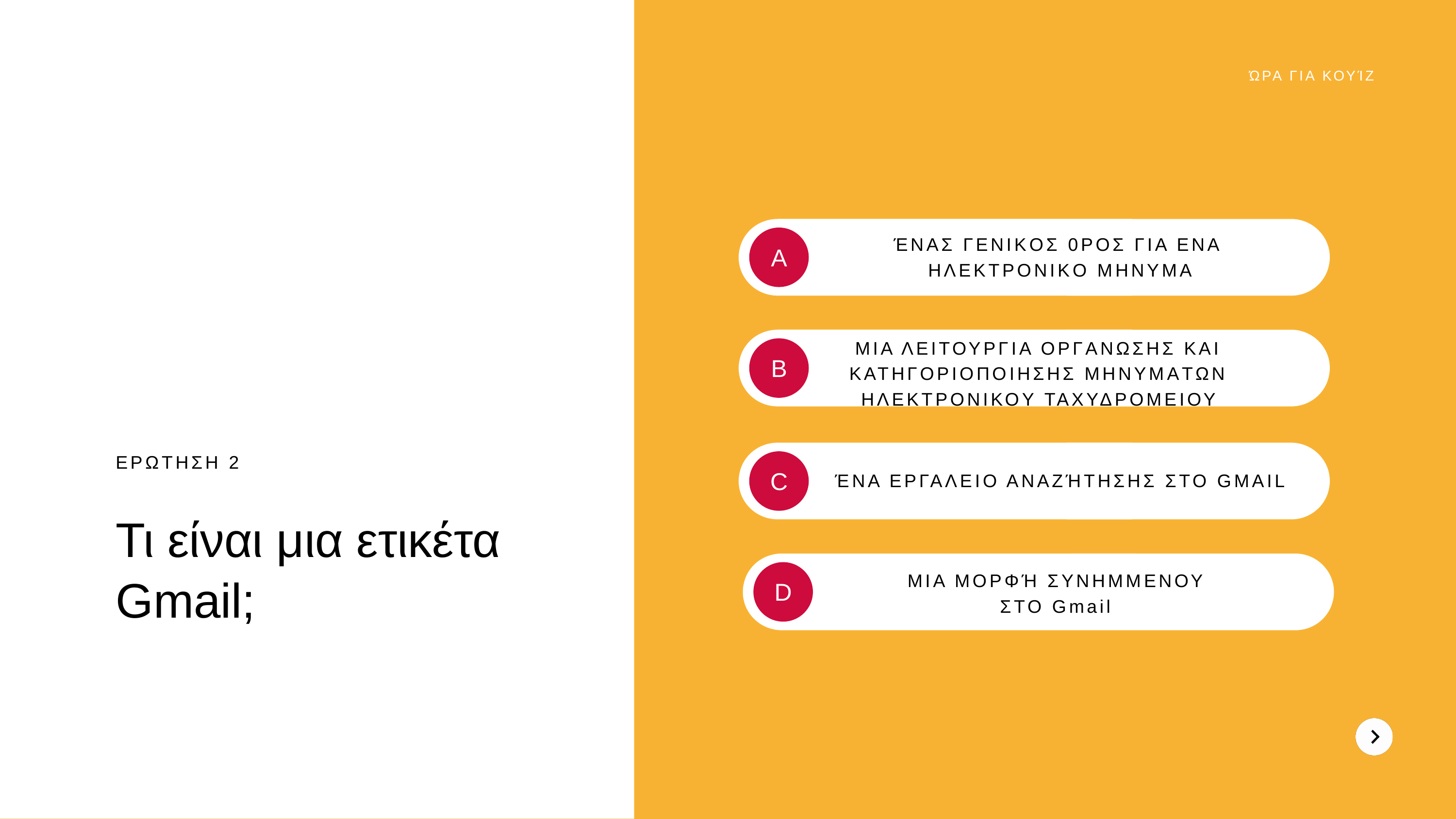

ΏΡΑ ΓΙΑ ΚΟΥΊΖ

ΈΝΑΣ ΓΕΝΙΚΟΣ 0ΡΟΣ ΓΙΑ ΕΝΑ
ΗΛΕΚΤΡΟΝΙΚΟ ΜΗΝΥΜΑ
A

ΜΙΑ ΛΕΙΤΟΥΡΓΙΑ ΟΡΓΑΝΩΣΗΣ ΚΑΙ ΚΑΤΗΓΟΡΙΟΠΟΙΗΣΗΣ ΜΗΝΥΜΑΤΩΝ ΗΛΕΚΤΡΟΝΙΚΟΥ ΤΑΧΥΔΡΟΜΕΙΟΥ

B

ΕΡΩΤΗΣΗ 2
Τι είναι μια ετικέτα Gmail;

C
ΈΝΑ ΕΡΓΑΛΕΙΟ ΑΝΑΖΉΤΗΣΗΣ ΣΤΟ GMAIL

ΜΙΑ ΜΟΡΦΉ ΣΥΝΗΜΜΕΝΟΥ
ΣΤΟ Gmail
D